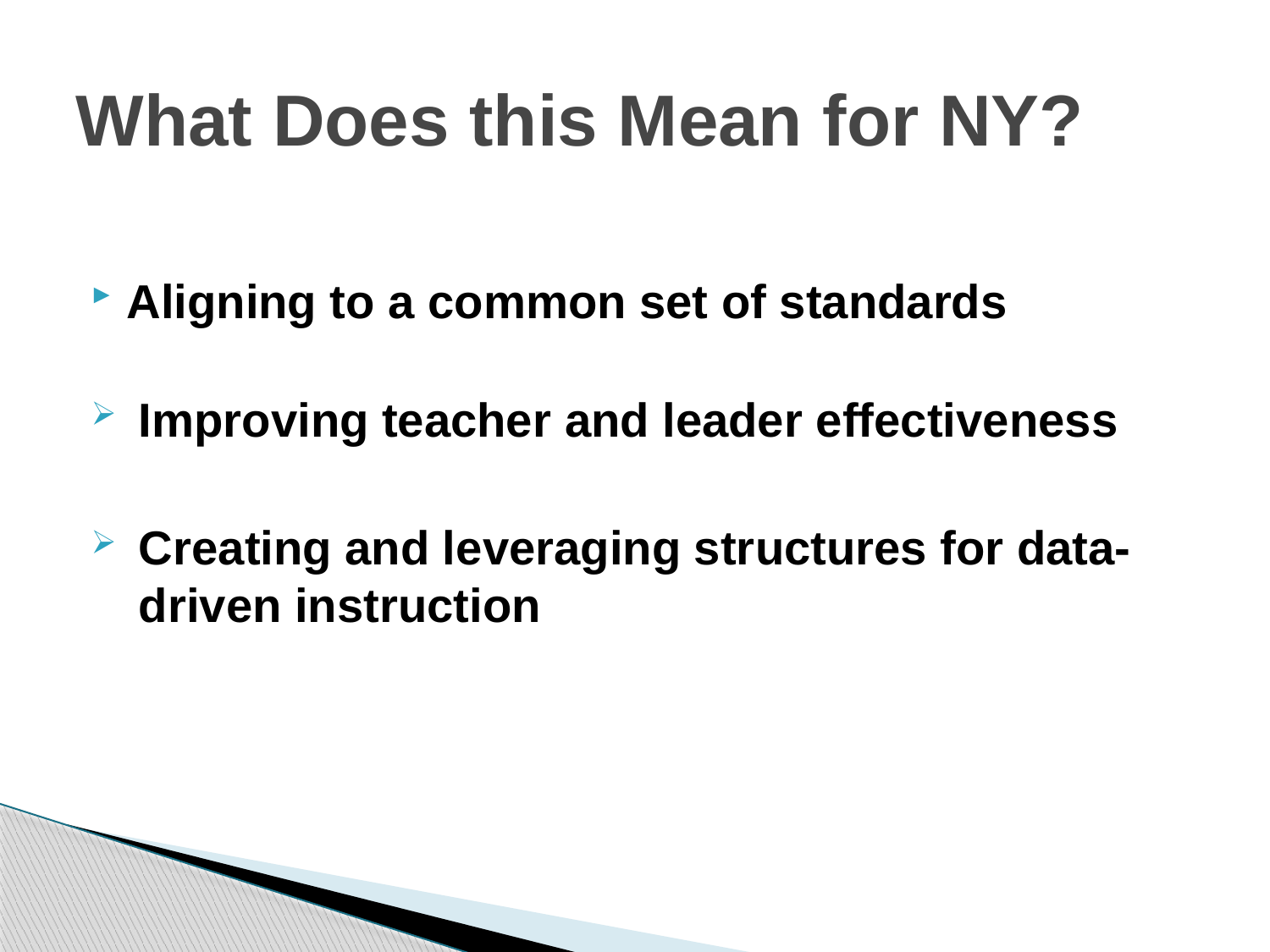

# What Does this Mean for NY?
Aligning to a common set of standards

Improving teacher and leader effectiveness

Creating and leveraging structures for data-driven instruction